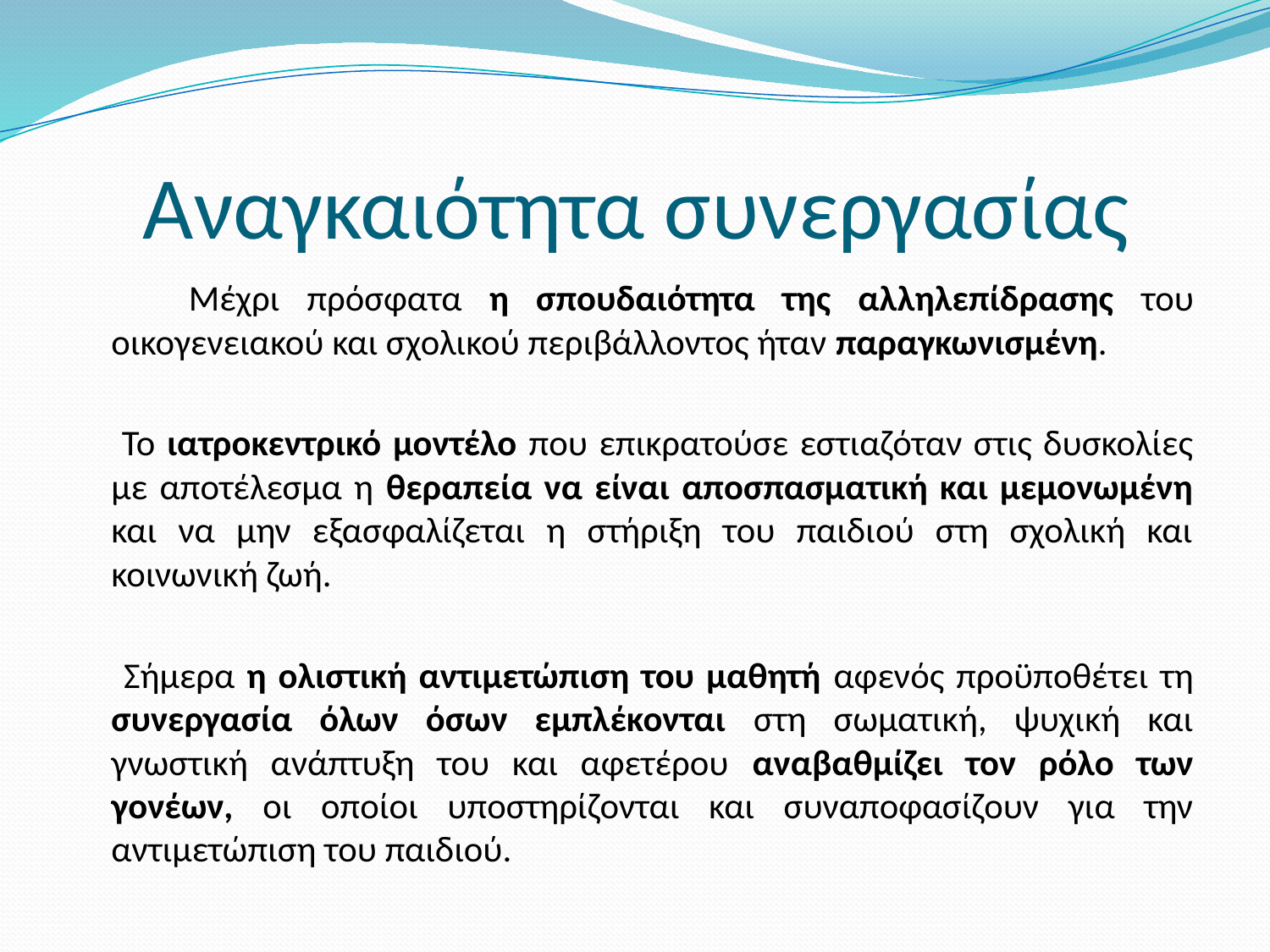

# Αναγκαιότητα συνεργασίας
    Μέχρι πρόσφατα η σπουδαιότητα της αλληλεπίδρασης του οικογενειακού και σχολικού περιβάλλοντος ήταν παραγκωνισμένη.

    Το ιατροκεντρικό μοντέλο που επικρατούσε εστιαζόταν στις δυσκολίες με αποτέλεσμα η θεραπεία να είναι αποσπασματική και μεμονωμένη και να μην εξασφαλίζεται η στήριξη του παιδιού στη σχολική και κοινωνική ζωή.

    Σήμερα η ολιστική αντιμετώπιση του μαθητή αφενός προϋποθέτει τη συνεργασία όλων όσων εμπλέκονται στη σωματική, ψυχική και γνωστική ανάπτυξη του και αφετέρου αναβαθμίζει τον ρόλο των γονέων, οι οποίοι υποστηρίζονται και συναποφασίζουν για την αντιμετώπιση του παιδιού.